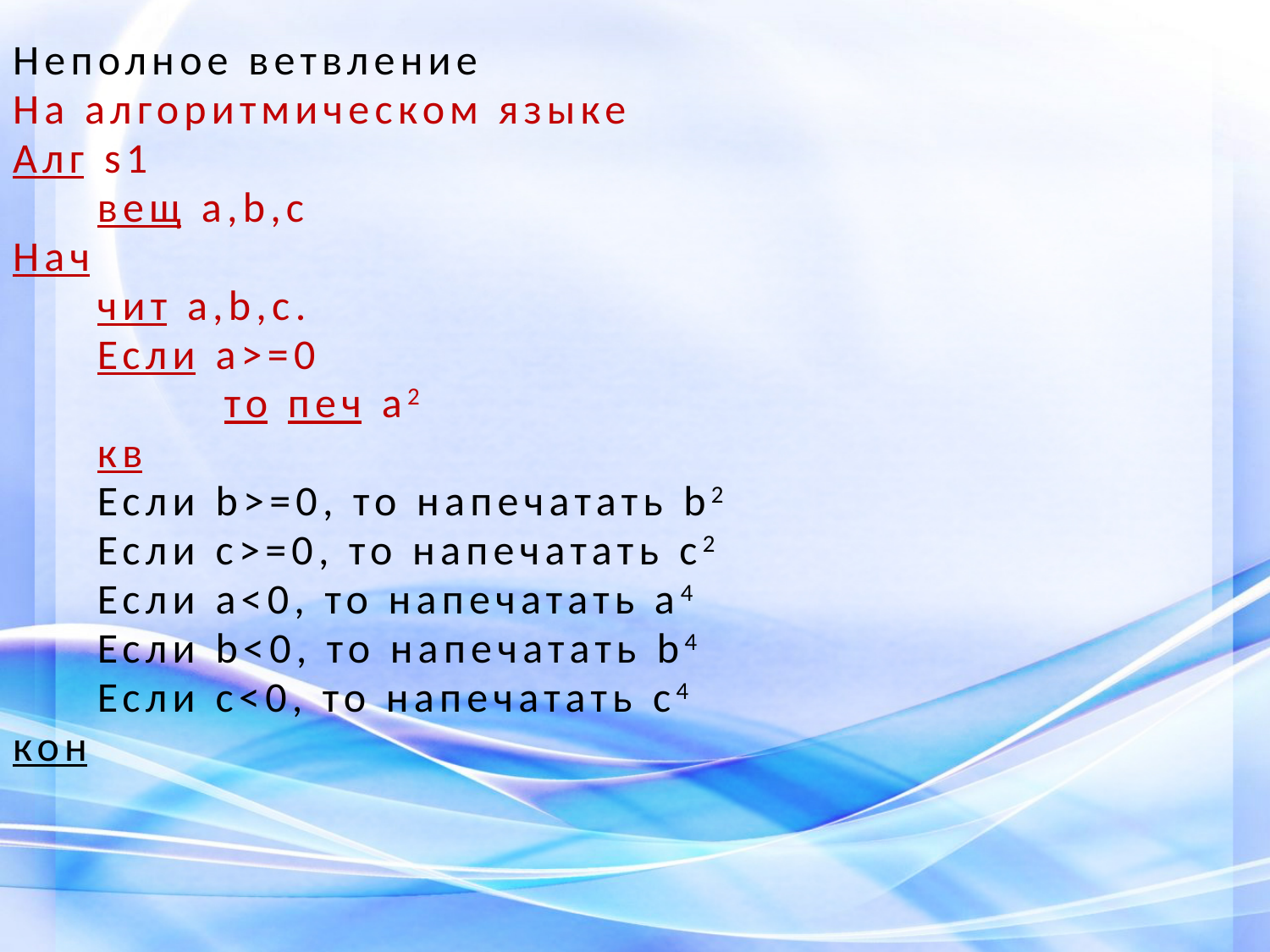

Неполное ветвление
На алгоритмическом языке
Алг s1
	вещ a,b,c
Нач
	чит a,b,c.
	Если a>=0
		то печ а2
	кв
	Если b>=0, то напечатать b2
	Если c>=0, то напечатать c2
	Если a<0, то напечатать а4
	Если b<0, то напечатать b4
	Если c<0, то напечатать c4
кон